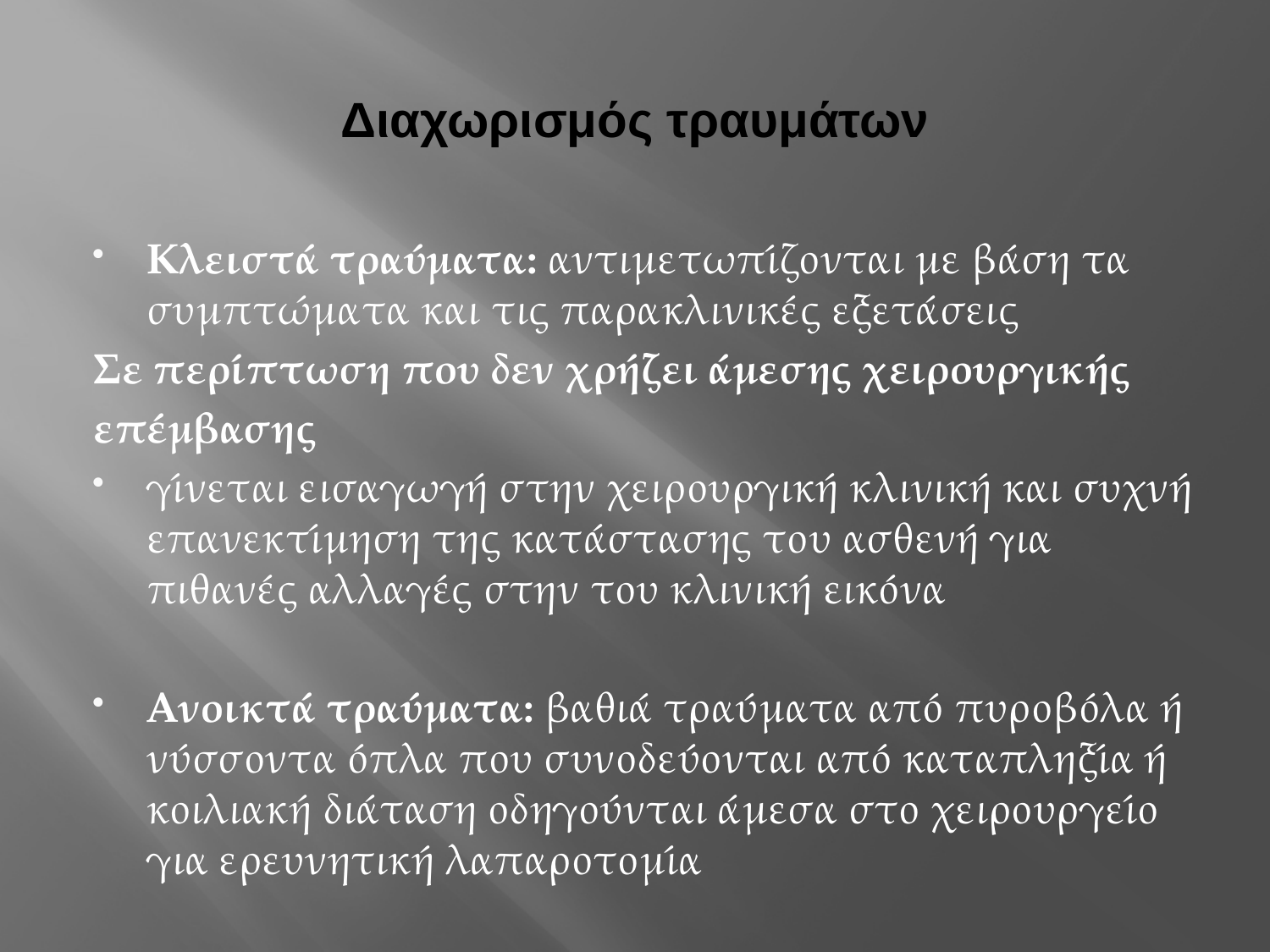

# Διαχωρισμός τραυμάτων

Κλειστά τραύματα: αντιμετωπίζονται με βάση τα συμπτώματα και τις παρακλινικές εξετάσεις
Σε περίπτωση που δεν χρήζει άμεσης χειρουργικής
επέμβασης
γίνεται εισαγωγή στην χειρουργική κλινική και συχνή επανεκτίμηση της κατάστασης του ασθενή για πιθανές αλλαγές στην του κλινική εικόνα

Ανοικτά τραύματα: βαθιά τραύματα από πυροβόλα ή νύσσοντα όπλα που συνοδεύονται από καταπληξία ή κοιλιακή διάταση οδηγούνται άμεσα στο χειρουργείο για ερευνητική λαπαροτομία